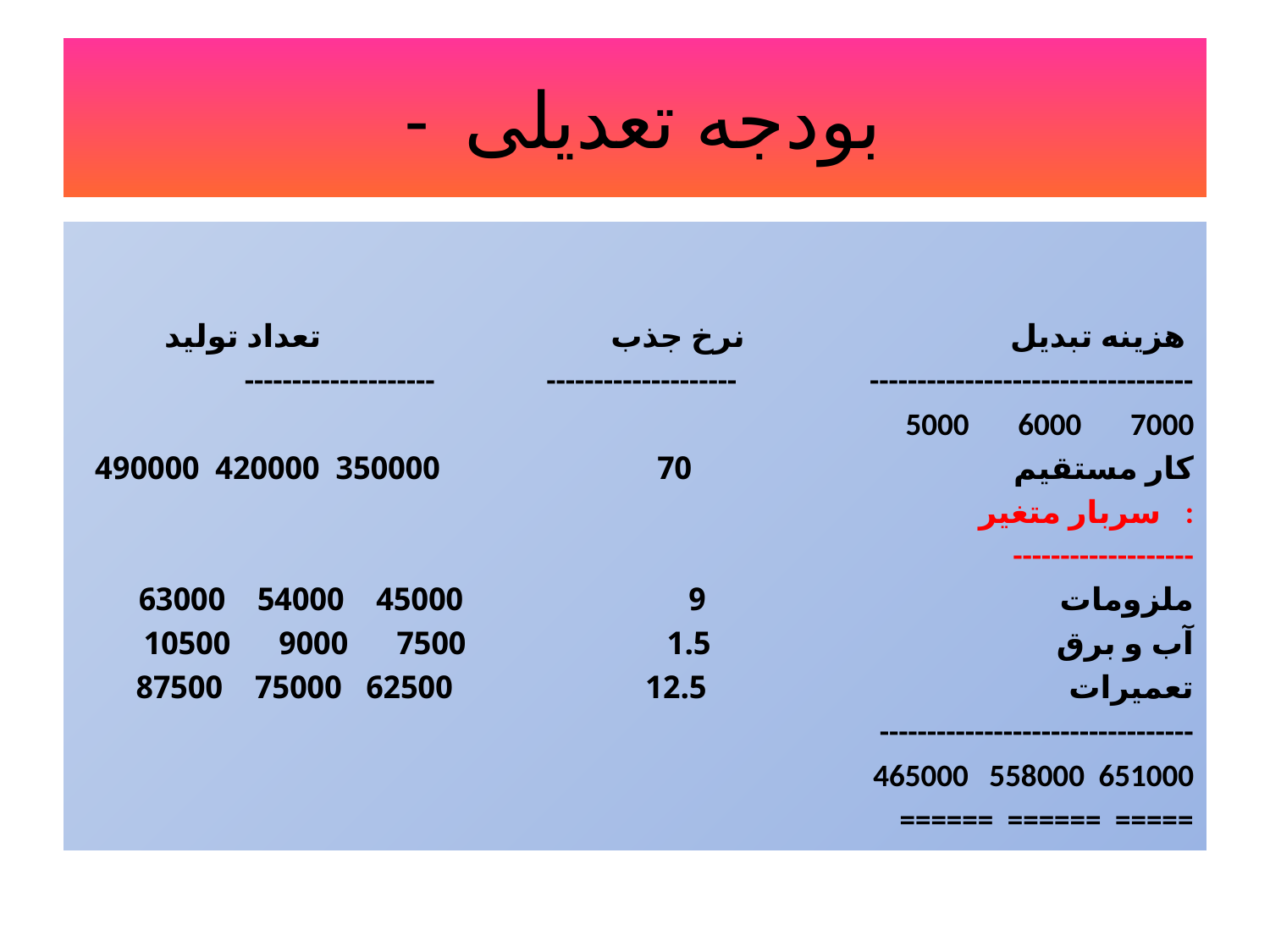

# -  بودجه تعدیلی

 هزینه تبدیل                                 نرخ جذب                                    تعداد تولید
--------------------                --------------------                   ----------------------------------
                                                                                    5000       6000       7000
کار مستقیم                                        70                           350000  420000  490000
سربار متغیر   :
-------------------
ملزومات                                            9                            45000    54000    63000
آب و برق                                           1.5                         7500      9000      10500
تعمیرات                                             12.5                        62500   75000    87500
                                                                                     ---------------------------------
                                                                                     465000   558000  651000
                                                                                     ======  ======  =====